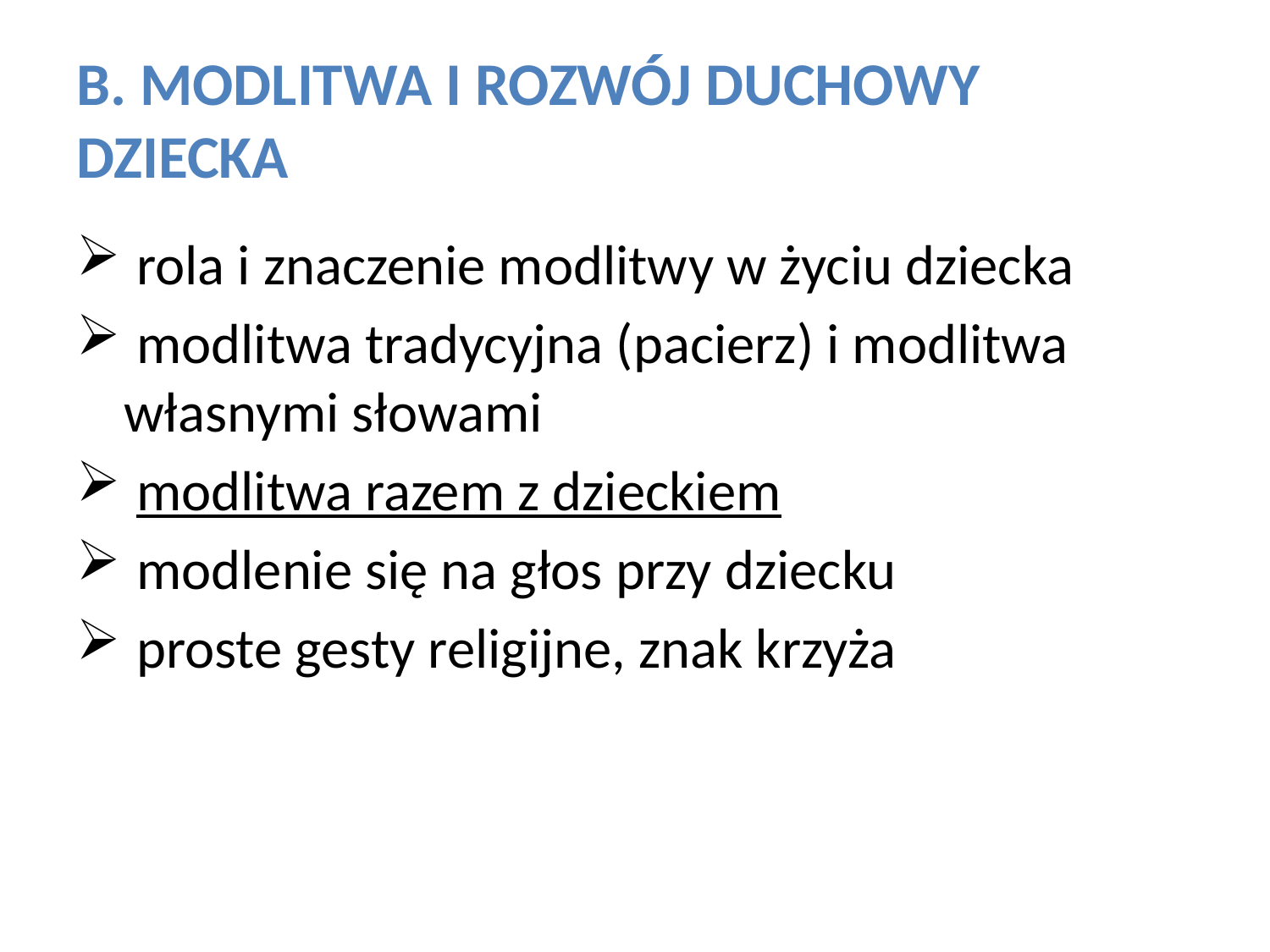

# B. MODLITWA I ROZWÓJ DUCHOWY DZIECKA
 rola i znaczenie modlitwy w życiu dziecka
 modlitwa tradycyjna (pacierz) i modlitwa własnymi słowami
 modlitwa razem z dzieckiem
 modlenie się na głos przy dziecku
 proste gesty religijne, znak krzyża